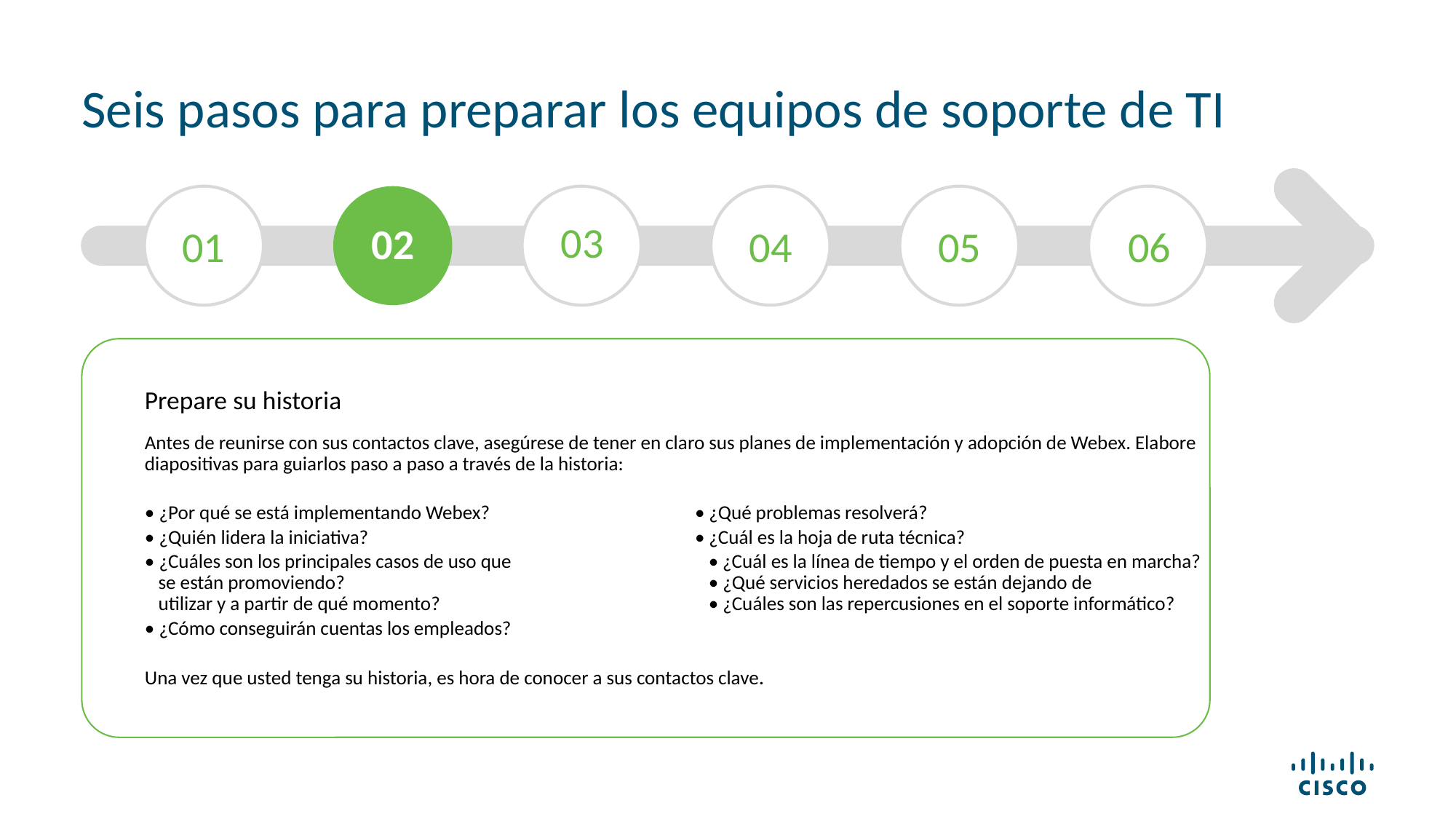

# Seis pasos para preparar los equipos de soporte de TI

03
02
01
04
05
06

Prepare su historia
Antes de reunirse con sus contactos clave, asegúrese de tener en claro sus planes de implementación y adopción de Webex. Elabore diapositivas para guiarlos paso a paso a través de la historia:
• ¿Por qué se está implementando Webex?		 • ¿Qué problemas resolverá?
• ¿Quién lidera la iniciativa?			 • ¿Cuál es la hoja de ruta técnica?
• ¿Cuáles son los principales casos de uso que  		 • ¿Cuál es la línea de tiempo y el orden de puesta en marcha?
se están promoviendo?				 • ¿Qué servicios heredados se están dejando de
utilizar y a partir de qué momento?			 • ¿Cuáles son las repercusiones en el soporte informático?
• ¿Cómo conseguirán cuentas los empleados?
Una vez que usted tenga su historia, es hora de conocer a sus contactos clave.